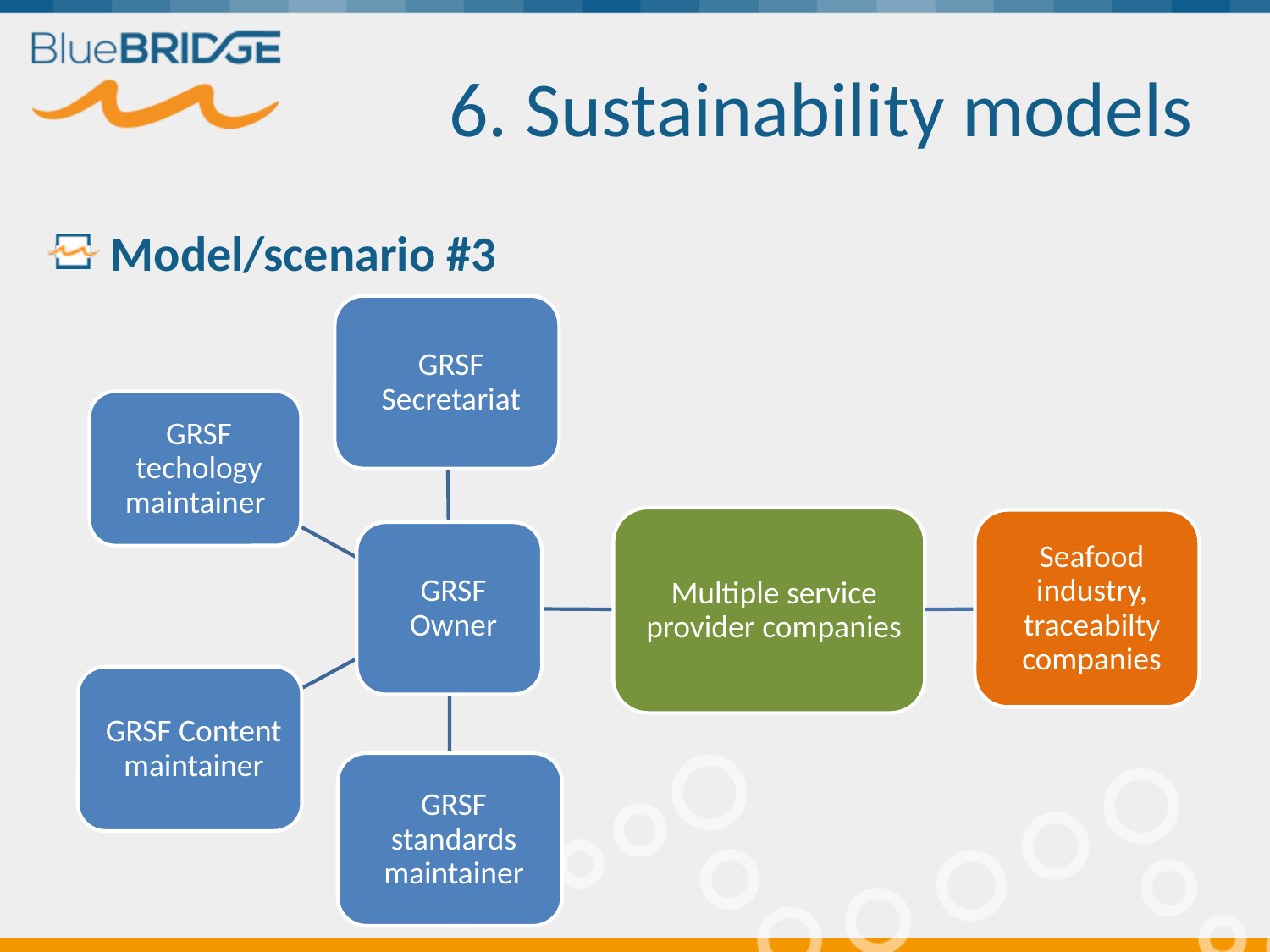

# 6. Sustainability models
 Model/scenario #3
GRSF Owner
GRSF Secretariat
Multiple service provider companies
Seafood industry, traceabilty companies
GRSF standards maintainer
GRSF Content maintainer
GRSF techology maintainer